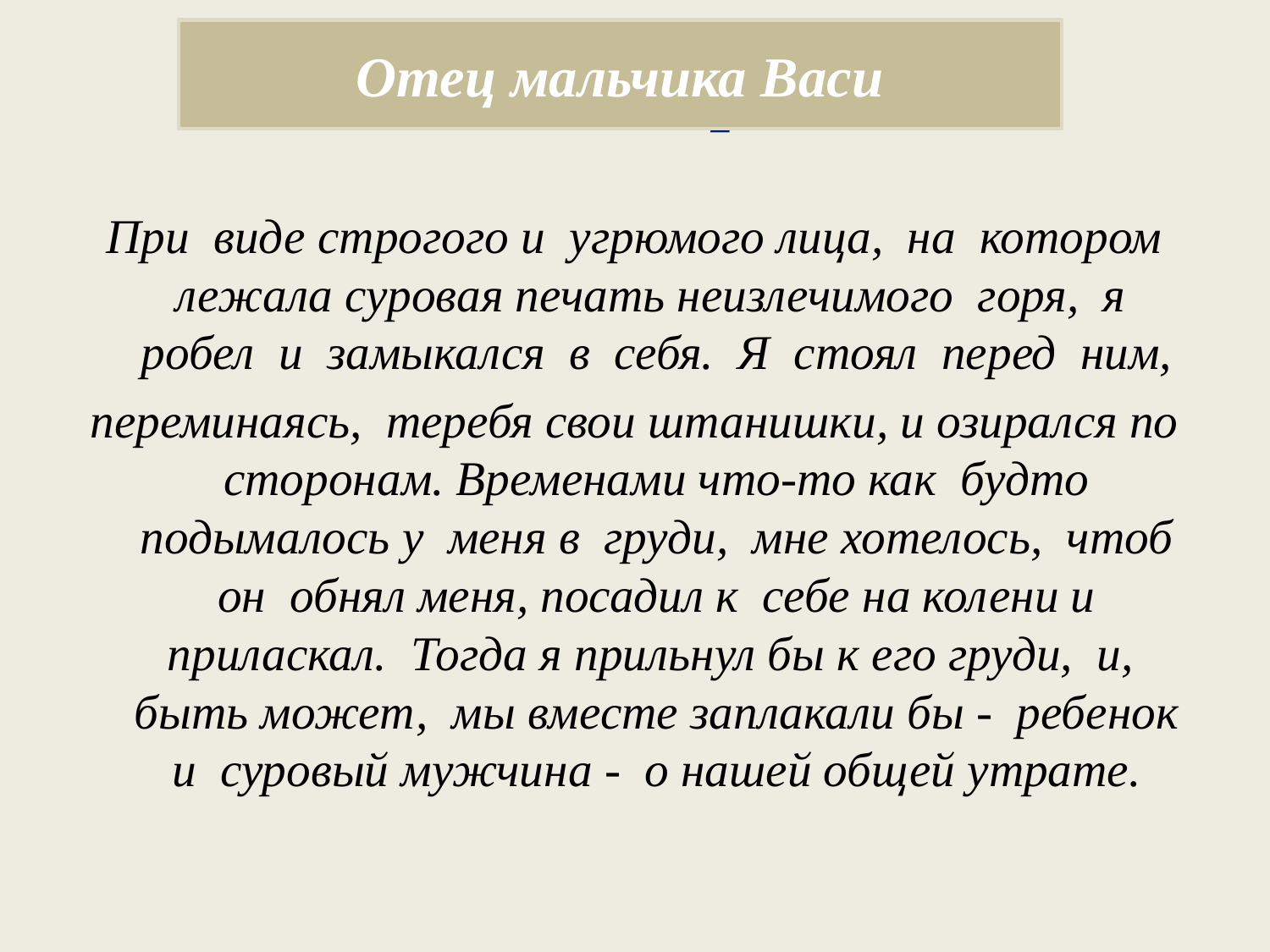

Отец мальчика Васи
# Узнай героя
При  виде строгого и  угрюмого лица,  на  котором лежала суровая печать неизлечимого  горя,  я  робел  и  замыкался  в  себя.  Я  стоял  перед  ним,
переминаясь,  теребя свои штанишки, и озирался по сторонам. Временами что-то как  будто подымалось у  меня в  груди,  мне хотелось,  чтоб он  обнял меня, посадил к  себе на колени и приласкал.  Тогда я прильнул бы к его груди,  и,  быть может,  мы вместе заплакали бы -  ребенок и  суровый мужчина -  о нашей общей утрате.